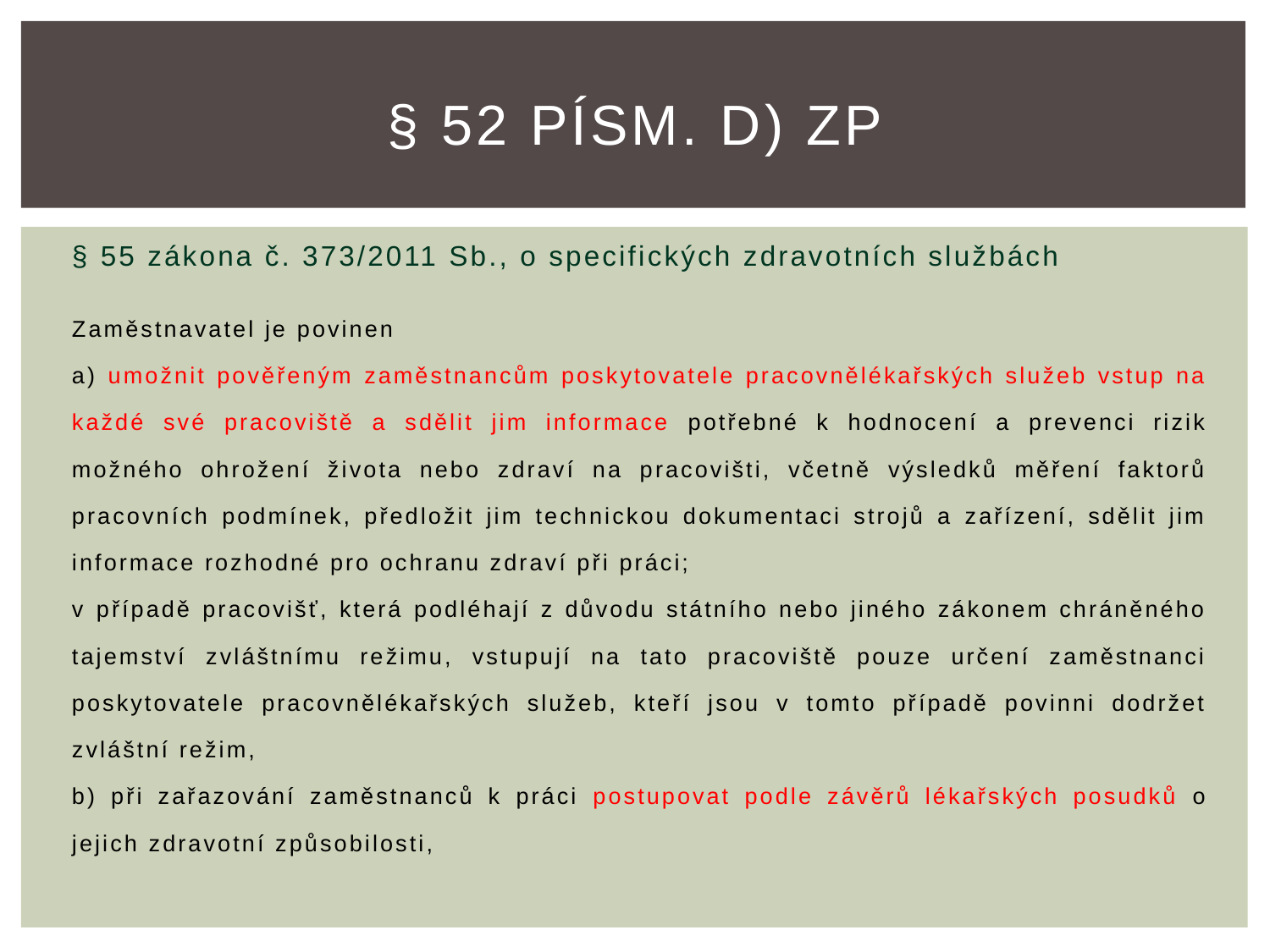

# § 52 písm. D) ZP
§ 55 zákona č. 373/2011 Sb., o specifických zdravotních službách

Zaměstnavatel je povinen
a) umožnit pověřeným zaměstnancům poskytovatele pracovnělékařských služeb vstup na každé své pracoviště a sdělit jim informace potřebné k hodnocení a prevenci rizik možného ohrožení života nebo zdraví na pracovišti, včetně výsledků měření faktorů pracovních podmínek, předložit jim technickou dokumentaci strojů a zařízení, sdělit jim informace rozhodné pro ochranu zdraví při práci;
v případě pracovišť, která podléhají z důvodu státního nebo jiného zákonem chráněného tajemství zvláštnímu režimu, vstupují na tato pracoviště pouze určení zaměstnanci poskytovatele pracovnělékařských služeb, kteří jsou v tomto případě povinni dodržet zvláštní režim,
b) při zařazování zaměstnanců k práci postupovat podle závěrů lékařských posudků o jejich zdravotní způsobilosti,